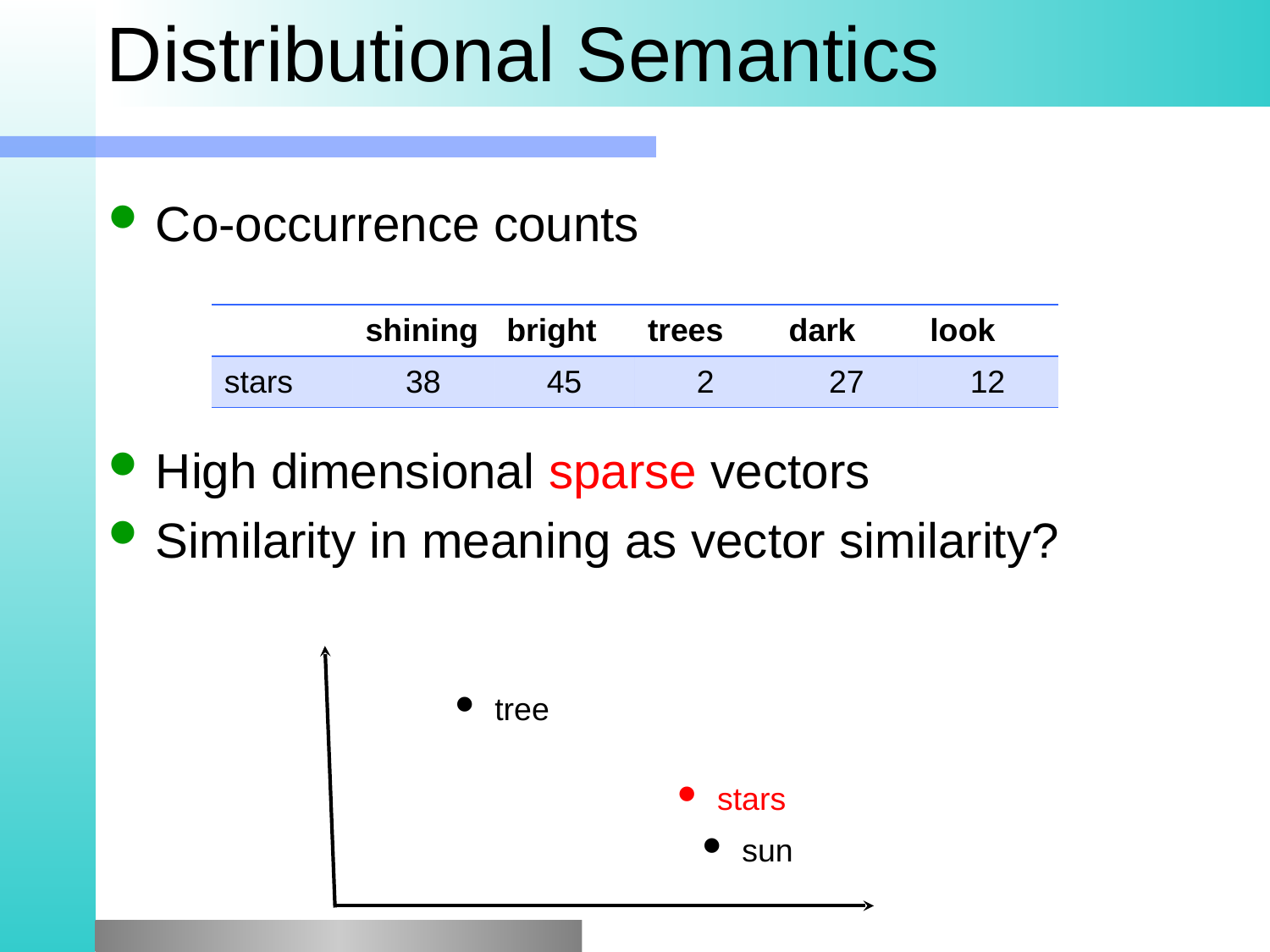

# Distributional Semantics
Co-occurrence counts

High dimensional sparse vectors
Similarity in meaning as vector similarity?
|  | shining | bright | trees | dark | look |
| --- | --- | --- | --- | --- | --- |
| stars | 38 | 45 | 2 | 27 | 12 |
tree
stars
sun